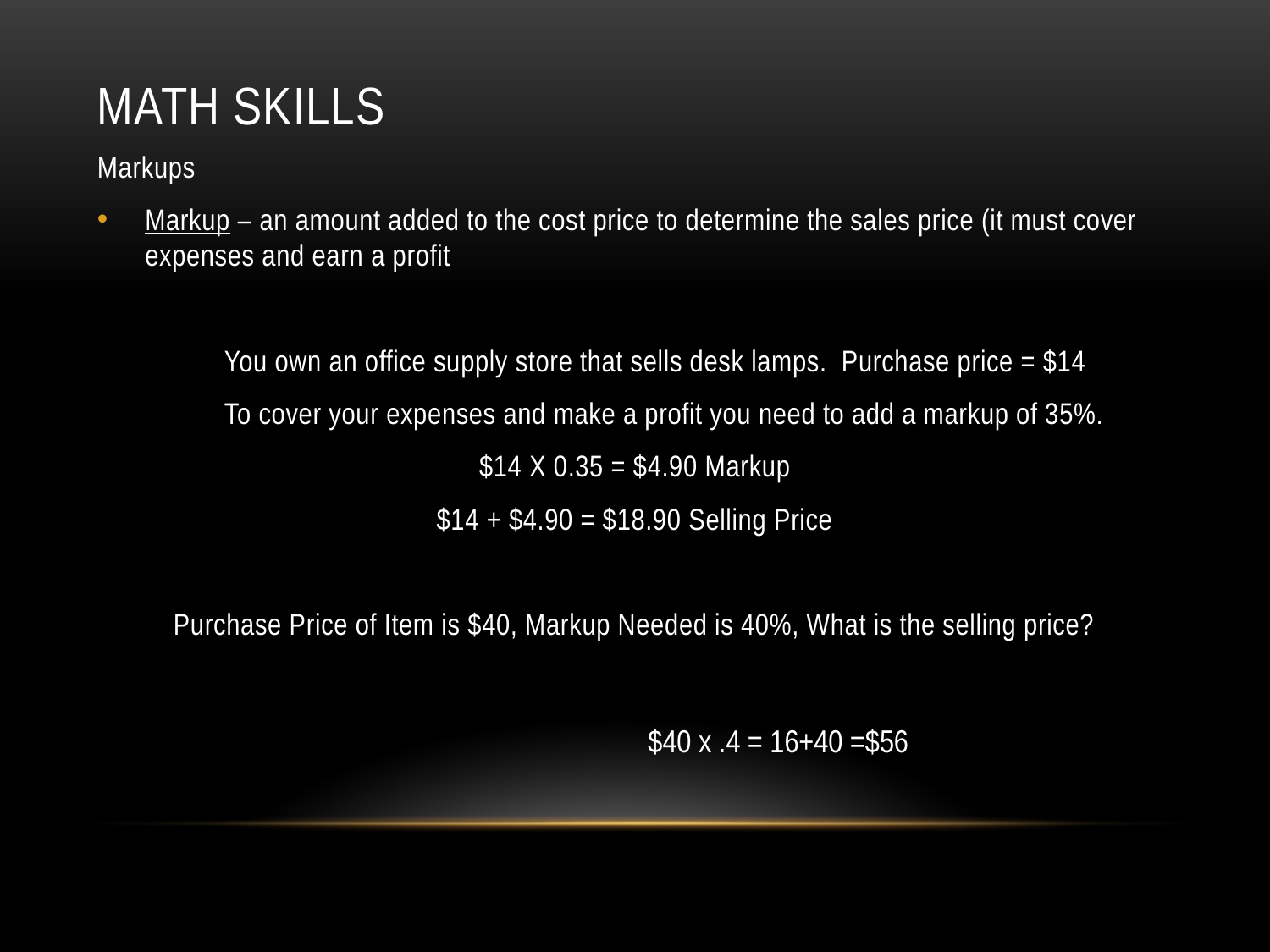

# Math skills
Markups
Markup – an amount added to the cost price to determine the sales price (it must cover expenses and earn a profit

	You own an office supply store that sells desk lamps.  Purchase price = $14
	To cover your expenses and make a profit you need to add a markup of 35%.
$14 X 0.35 = $4.90 Markup
$14 + $4.90 = $18.90 Selling Price

Purchase Price of Item is $40, Markup Needed is 40%, What is the selling price?

$40 x .4 = 16+40 =$56